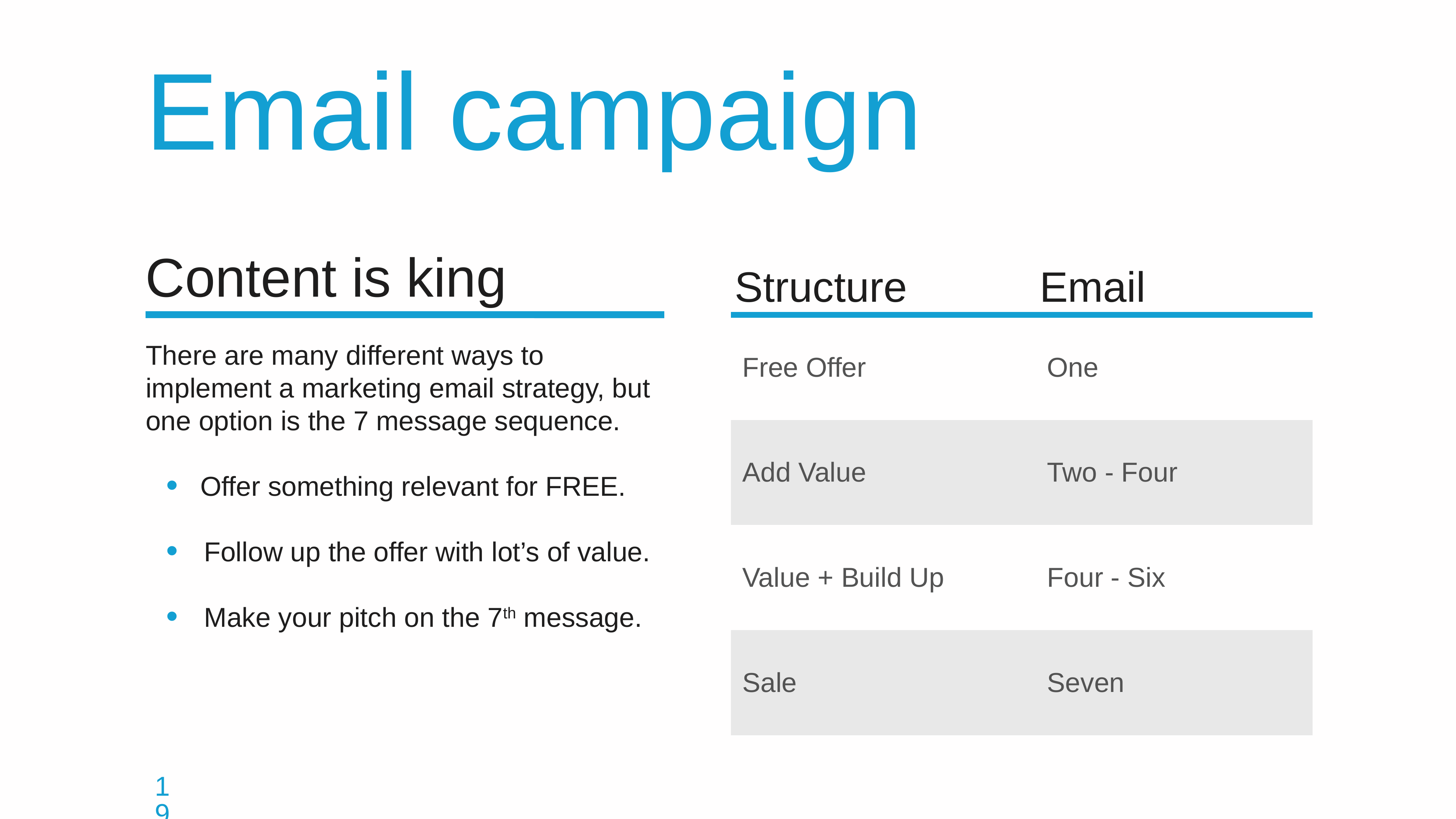

Email campaign
| Structure | Email |
| --- | --- |
| Free Offer | One |
| Add Value | Two - Four |
| Value + Build Up | Four - Six |
| Sale | Seven |
Content is king

There are many different ways to implement a marketing email strategy, but one option is the 7 message sequence.

Offer something relevant for FREE.

Follow up the offer with lot’s of value.

Make your pitch on the 7th message.

19